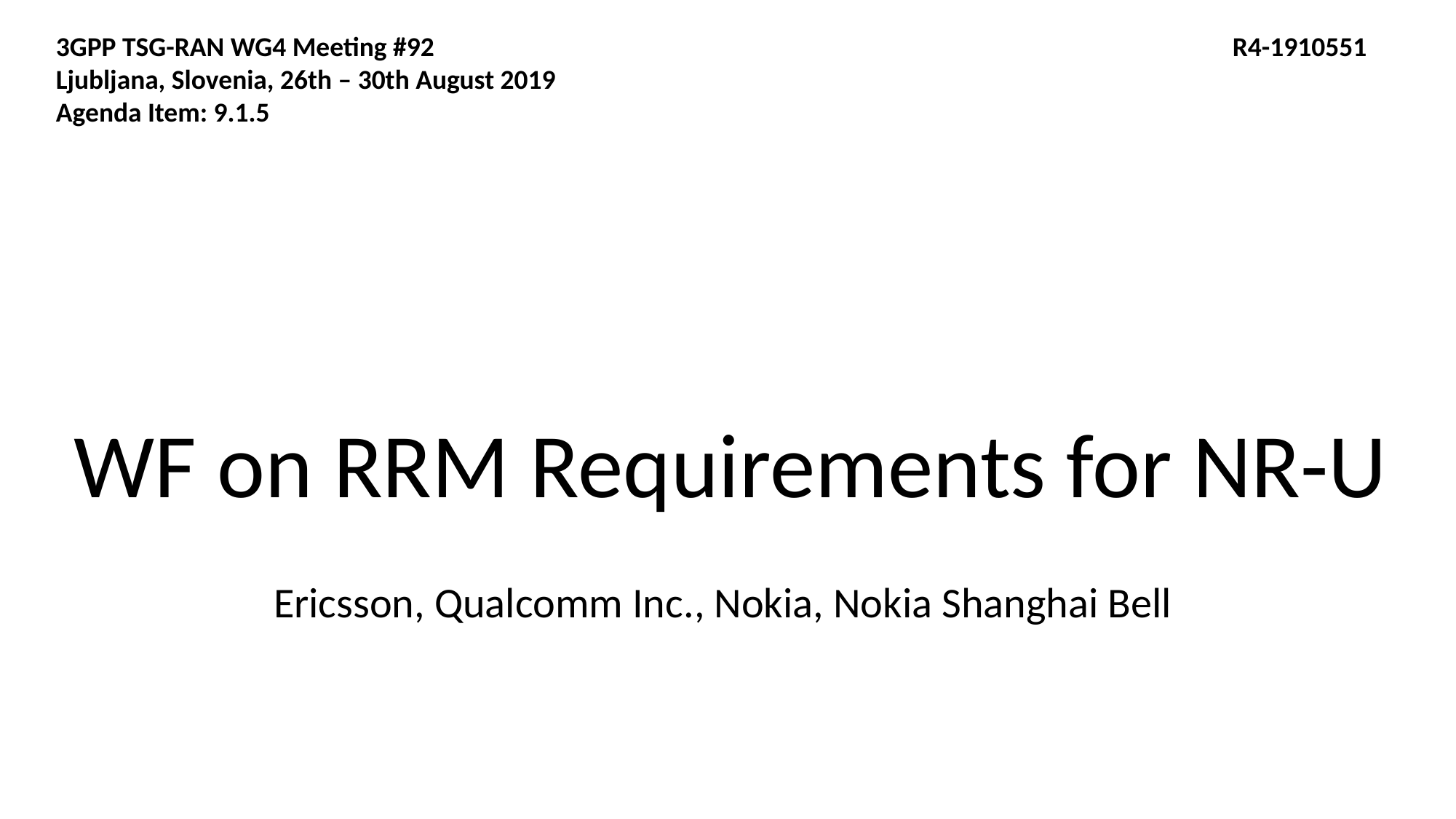

3GPP TSG-RAN WG4 Meeting #92	                                                                                                                        R4-1910551
Ljubljana, Slovenia, 26th – 30th August 2019
Agenda Item: 9.1.5
# WF on RRM Requirements for NR-U
Ericsson, Qualcomm Inc., Nokia, Nokia Shanghai Bell